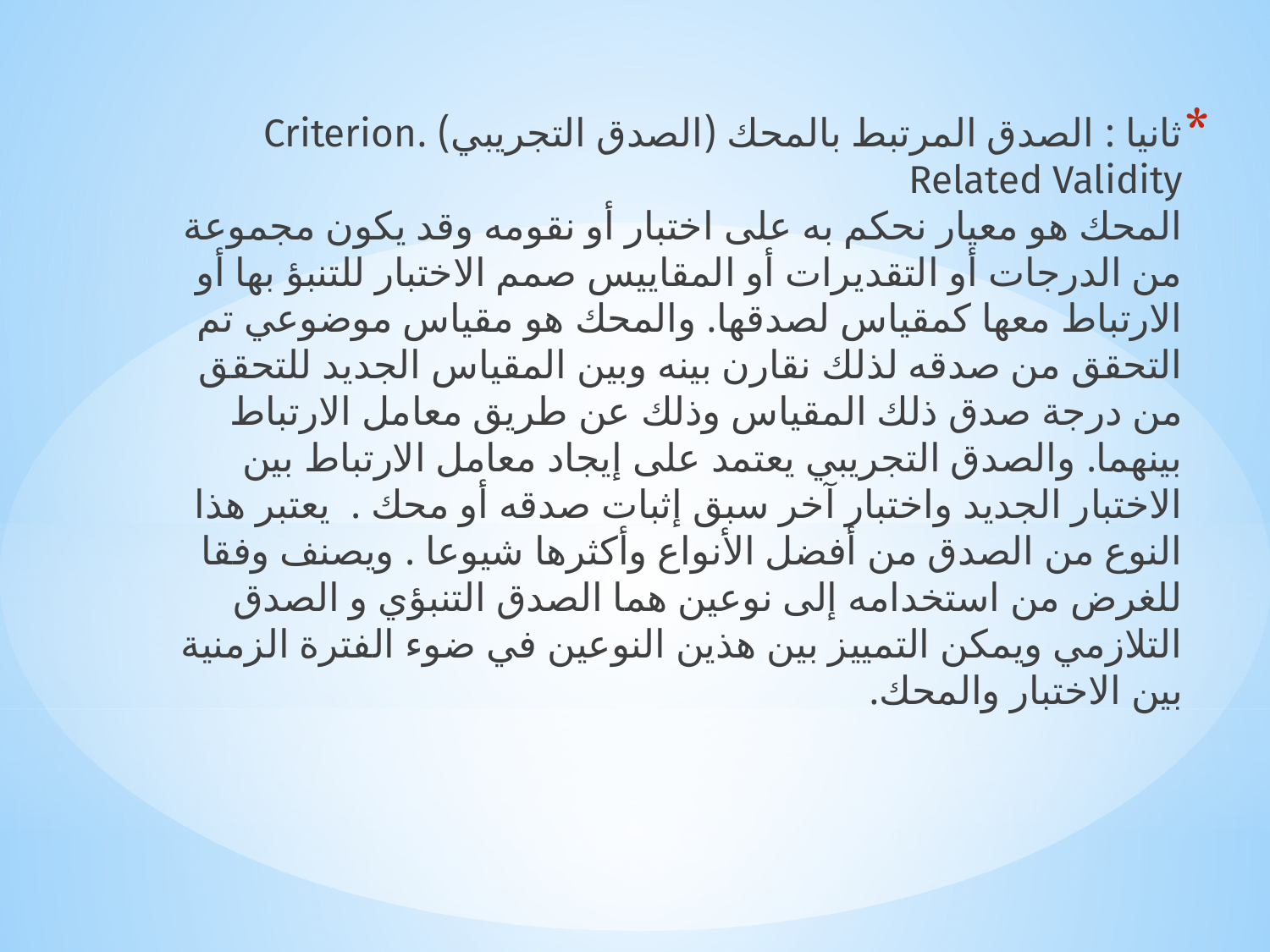

ثانيا : الصدق المرتبط بالمحك (الصدق التجريبي) .Criterion Related Validity
المحك هو معيار نحكم به على اختبار أو نقومه وقد يكون مجموعة من الدرجات أو التقديرات أو المقاييس صمم الاختبار للتنبؤ بها أو الارتباط معها كمقياس لصدقها. والمحك هو مقياس موضوعي تم التحقق من صدقه لذلك نقارن بينه وبين المقياس الجديد للتحقق من درجة صدق ذلك المقياس وذلك عن طريق معامل الارتباط بينهما. والصدق التجريبي يعتمد على إيجاد معامل الارتباط بين الاختبار الجديد واختبار آخر سبق إثبات صدقه أو محك .  يعتبر هذا النوع من الصدق من أفضل الأنواع وأكثرها شيوعا . ويصنف وفقا للغرض من استخدامه إلى نوعين هما الصدق التنبؤي و الصدق التلازمي ويمكن التمييز بين هذين النوعين في ضوء الفترة الزمنية بين الاختبار والمحك.